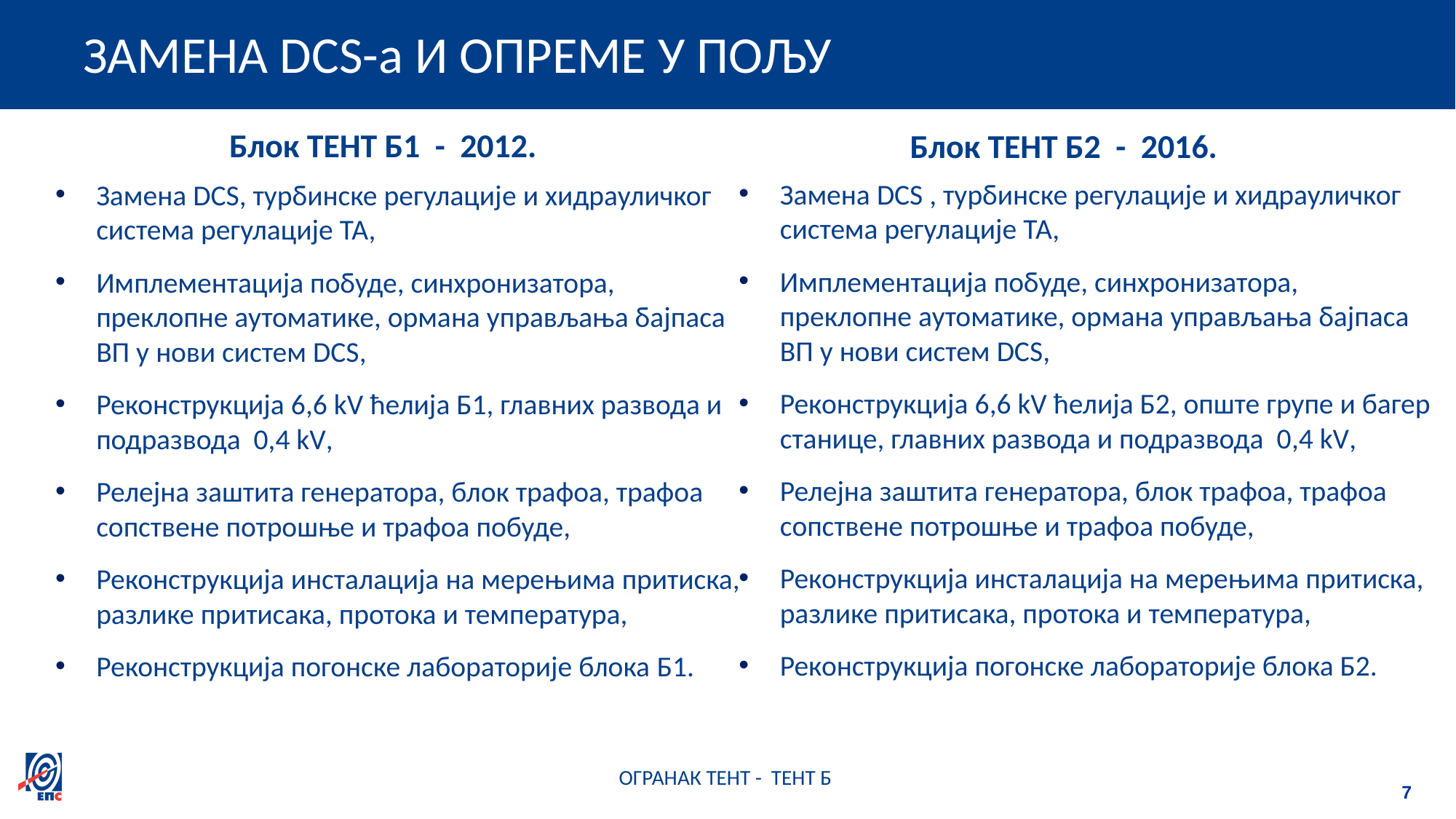

# ЗАМЕНА DCS-а И ОПРЕМЕ У ПОЉУ
Блок ТЕНТ Б1  -  2012.
Блок ТЕНТ Б2  -  2016.
Замена DCS , турбинске регулације и хидрауличког система регулације ТА,
Имплементација побуде, синхронизатора, преклопне аутоматике, ормана управљања бајпаса ВП у нови систем DCS,
Реконструкција 6,6 kV ћелија Б2, опште групе и багер станице, главних развода и подразвода  0,4 kV,
Релејна заштита генератора, блок трафоа, трафоа сопствене потрошње и трафоа побуде,
Реконструкција инсталација на мерењима притиска, разлике притисака, протока и температура,
Реконструкција погонске лабораторије блока Б2.

Замена DCS, турбинске регулацијe и хидрауличког система регулације ТА,
Имплементација побуде, синхронизатора, преклопне аутоматике, ормана управљања бајпаса ВП у нови систем DCS,
Реконструкција 6,6 kV ћелија Б1, главних развода и подразвода  0,4 kV,
Релејна заштита генератора, блок трафоа, трафоа сопствене потрошње и трафоа побуде,
Реконструкција инсталација на мерењима притиска, разлике притисака, протока и температура,
Реконструкција погонске лабораторије блока Б1.

ОГРАНАК ТЕНТ -  ТЕНТ Б